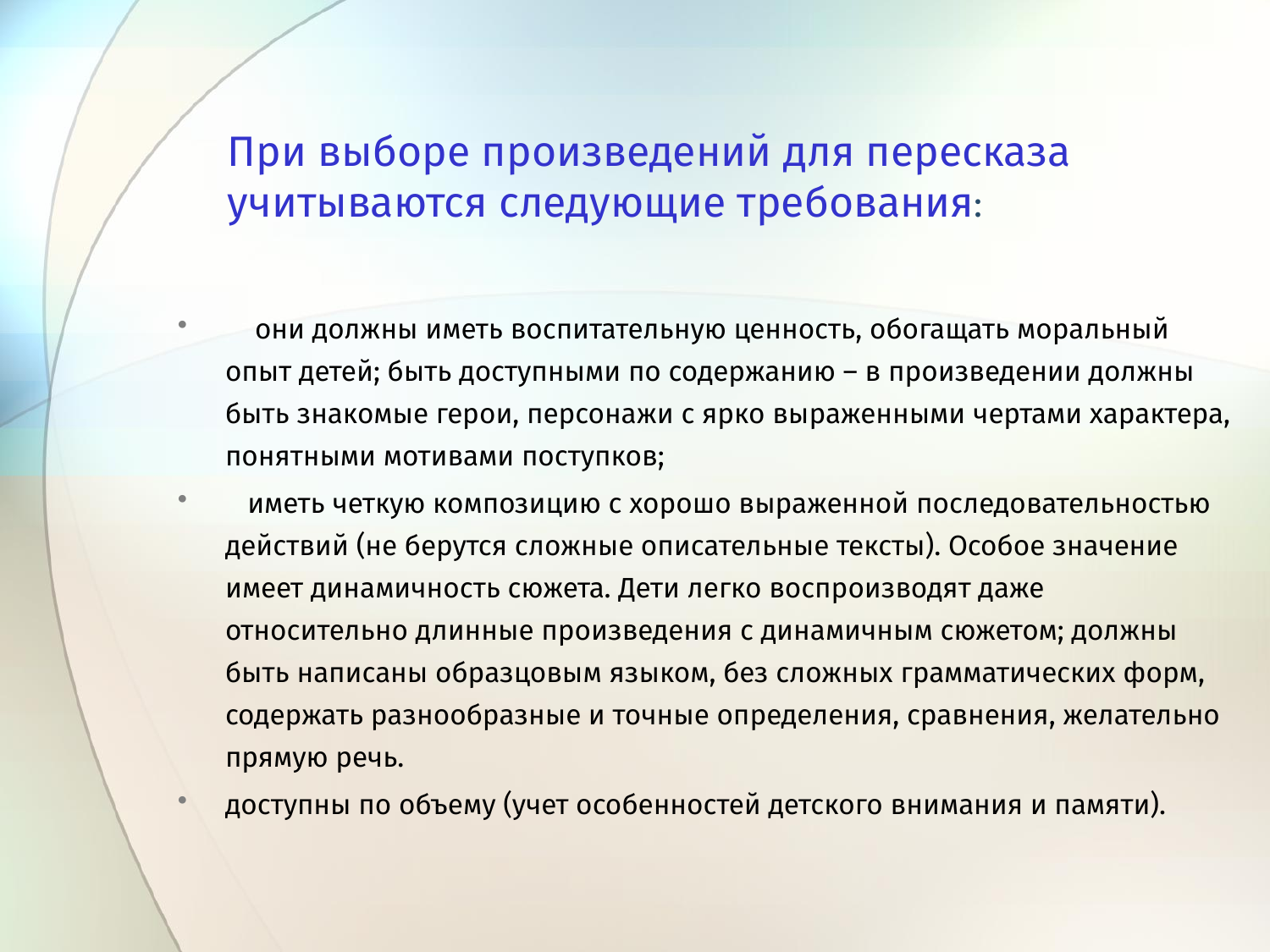

# При выборе произведений для пересказа учитываются следующие требования:
    они должны иметь воспитательную ценность, обогащать моральный опыт детей; быть доступными по содержанию – в произведении должны быть знакомые герои, персонажи с ярко выраженными чертами характера, понятными мотивами поступков;
   иметь четкую композицию с хорошо выраженной последовательностью действий (не берутся сложные описательные тексты). Особое значение имеет динамичность сюжета. Дети легко воспроизводят даже относительно длинные произведения с динамичным сюжетом; должны быть написаны образцовым языком, без сложных грамматических форм, содержать разнообразные и точные определения, сравнения, желательно прямую речь.
доступны по объему (учет особенностей детского внимания и памяти).